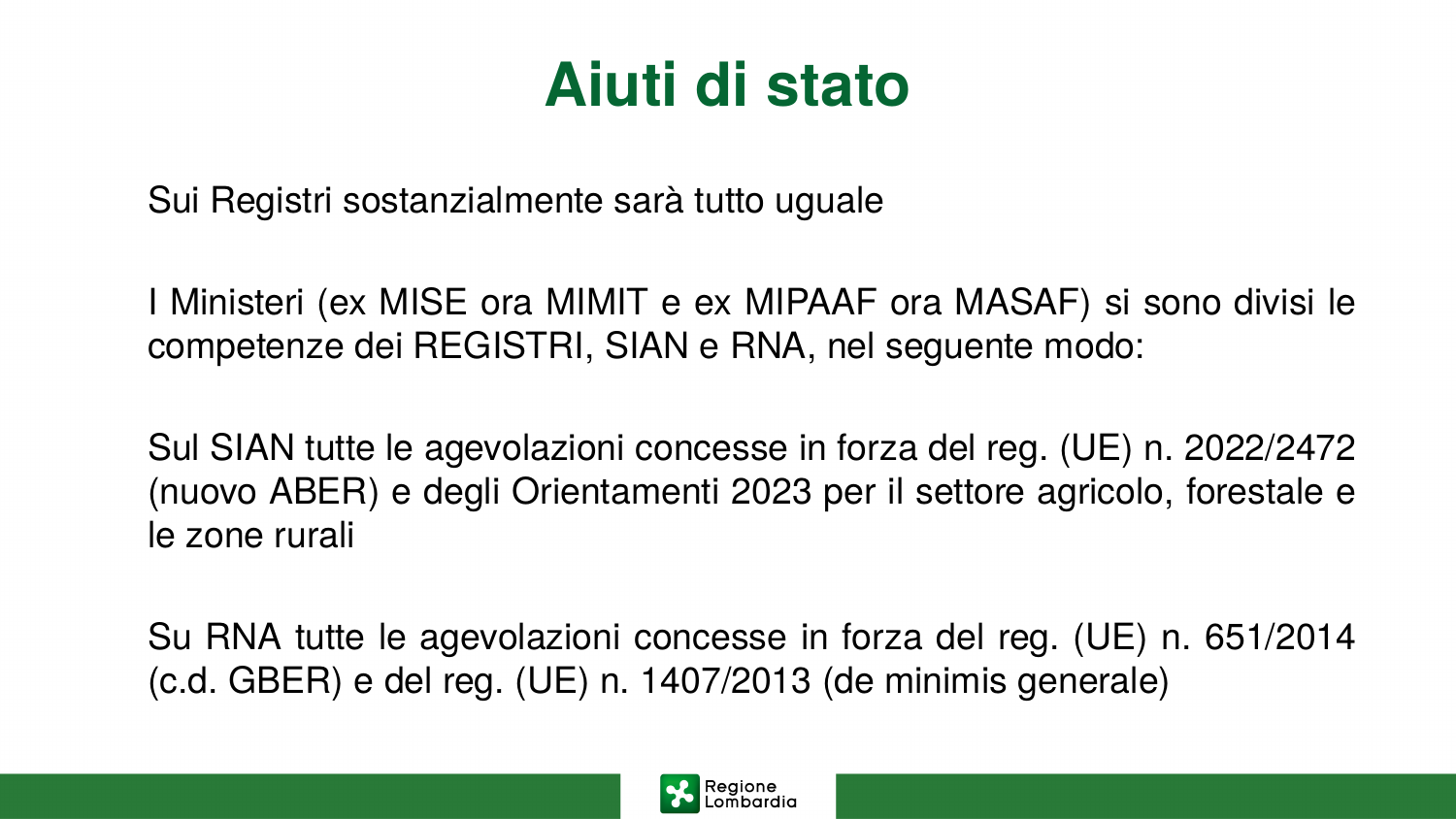

# Aiuti di stato
Sui Registri sostanzialmente sarà tutto uguale

I Ministeri (ex MISE ora MIMIT e ex MIPAAF ora MASAF) si sono divisi le competenze dei REGISTRI, SIAN e RNA, nel seguente modo:

Sul SIAN tutte le agevolazioni concesse in forza del reg. (UE) n. 2022/2472 (nuovo ABER) e degli Orientamenti 2023 per il settore agricolo, forestale e le zone rurali

Su RNA tutte le agevolazioni concesse in forza del reg. (UE) n. 651/2014 (c.d. GBER) e del reg. (UE) n. 1407/2013 (de minimis generale)